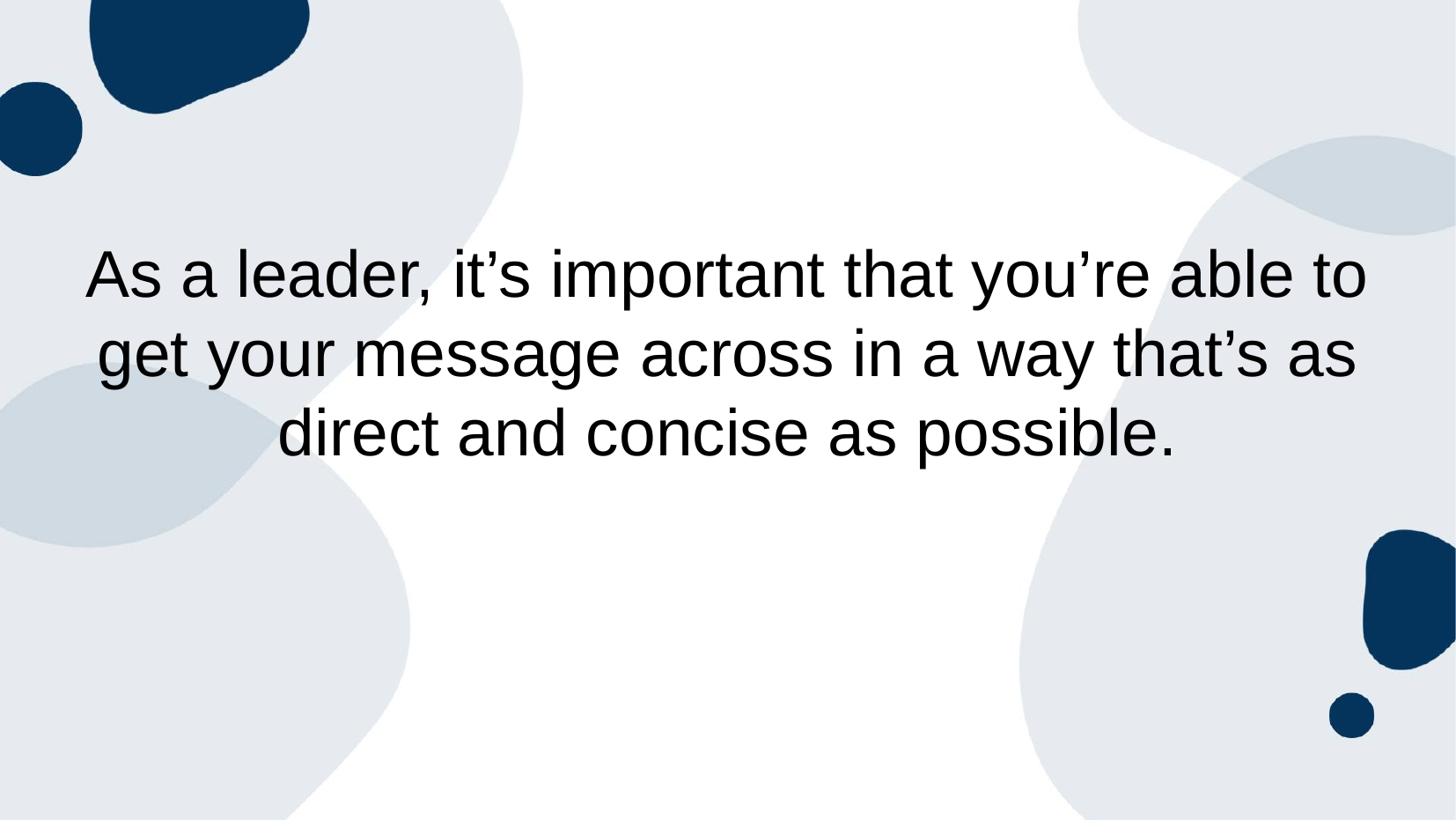

# As a leader, it’s important that you’re able to get your message across in a way that’s as direct and concise as possible.